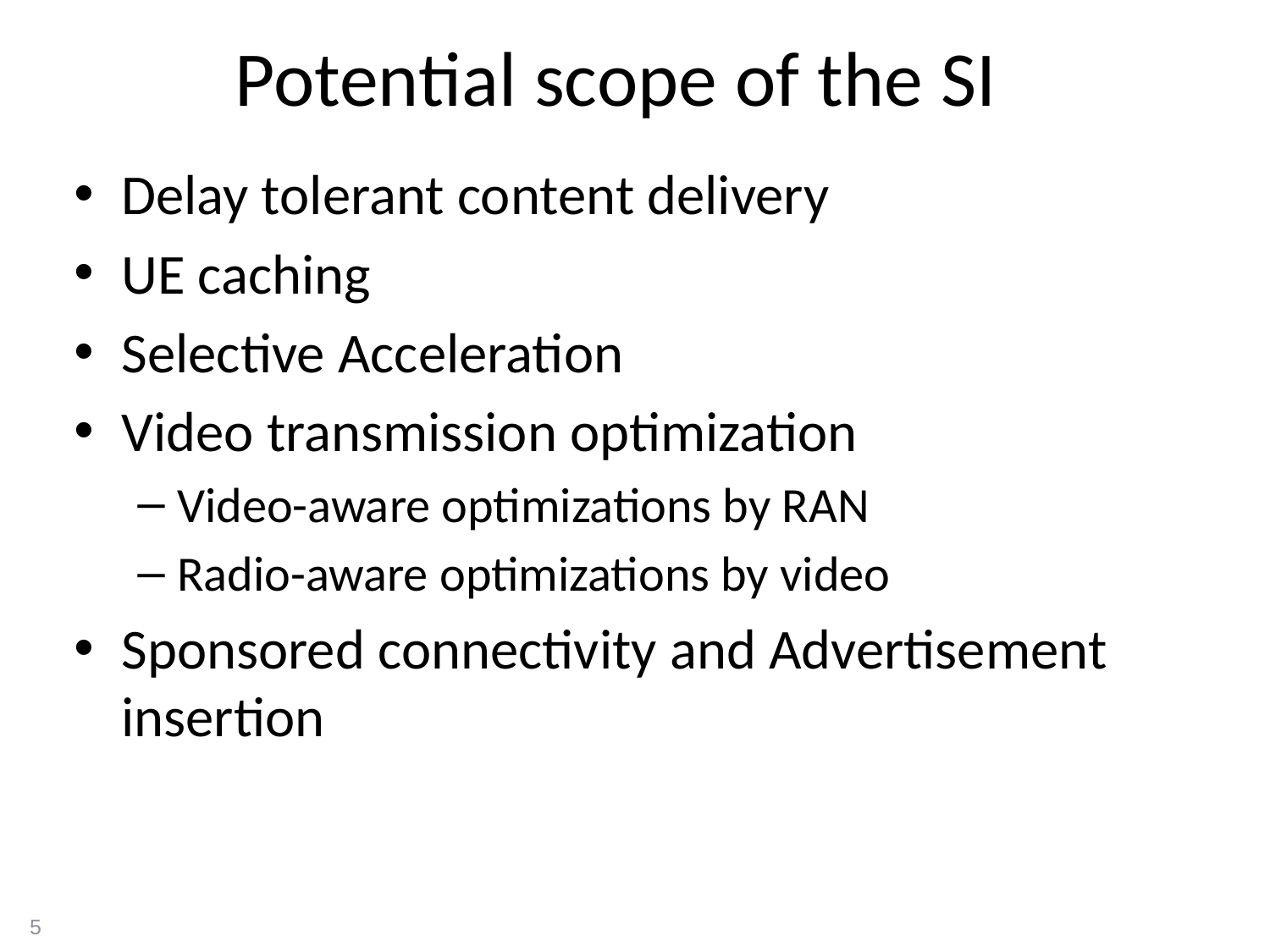

# Potential scope of the SI
Delay tolerant content delivery
UE caching
Selective Acceleration
Video transmission optimization
Video-aware optimizations by RAN
Radio-aware optimizations by video
Sponsored connectivity and Advertisement insertion
5